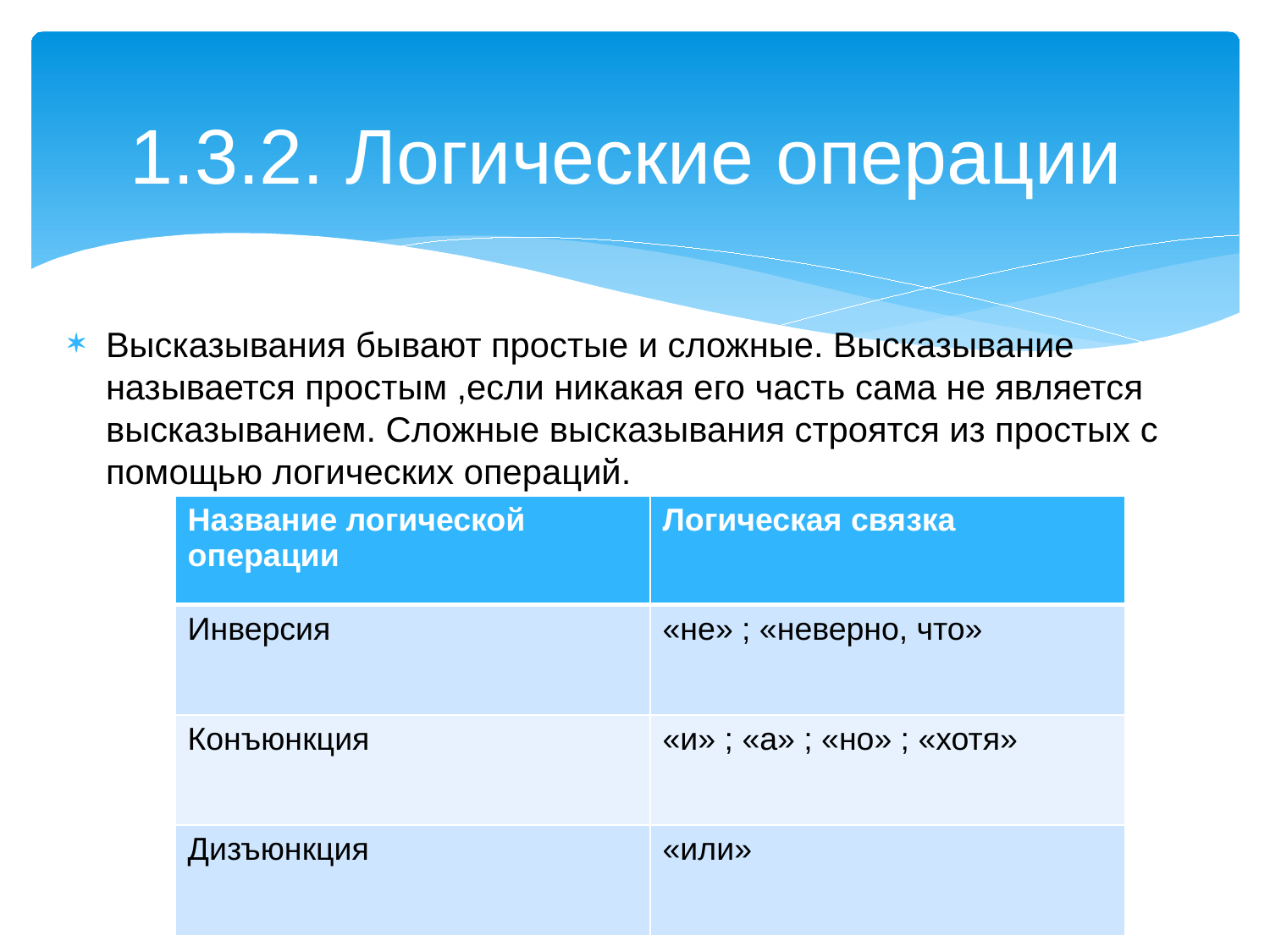

# 1.3.2. Логические операции
Высказывания бывают простые и сложные. Высказывание называется простым ,если никакая его часть сама не является высказыванием. Сложные высказывания строятся из простых с помощью логических операций.

| Название логической операции | Логическая связка |
| --- | --- |
| Инверсия | «не» ; «неверно, что» |
| Конъюнкция | «и» ; «а» ; «но» ; «хотя» |
| Дизъюнкция | «или» |